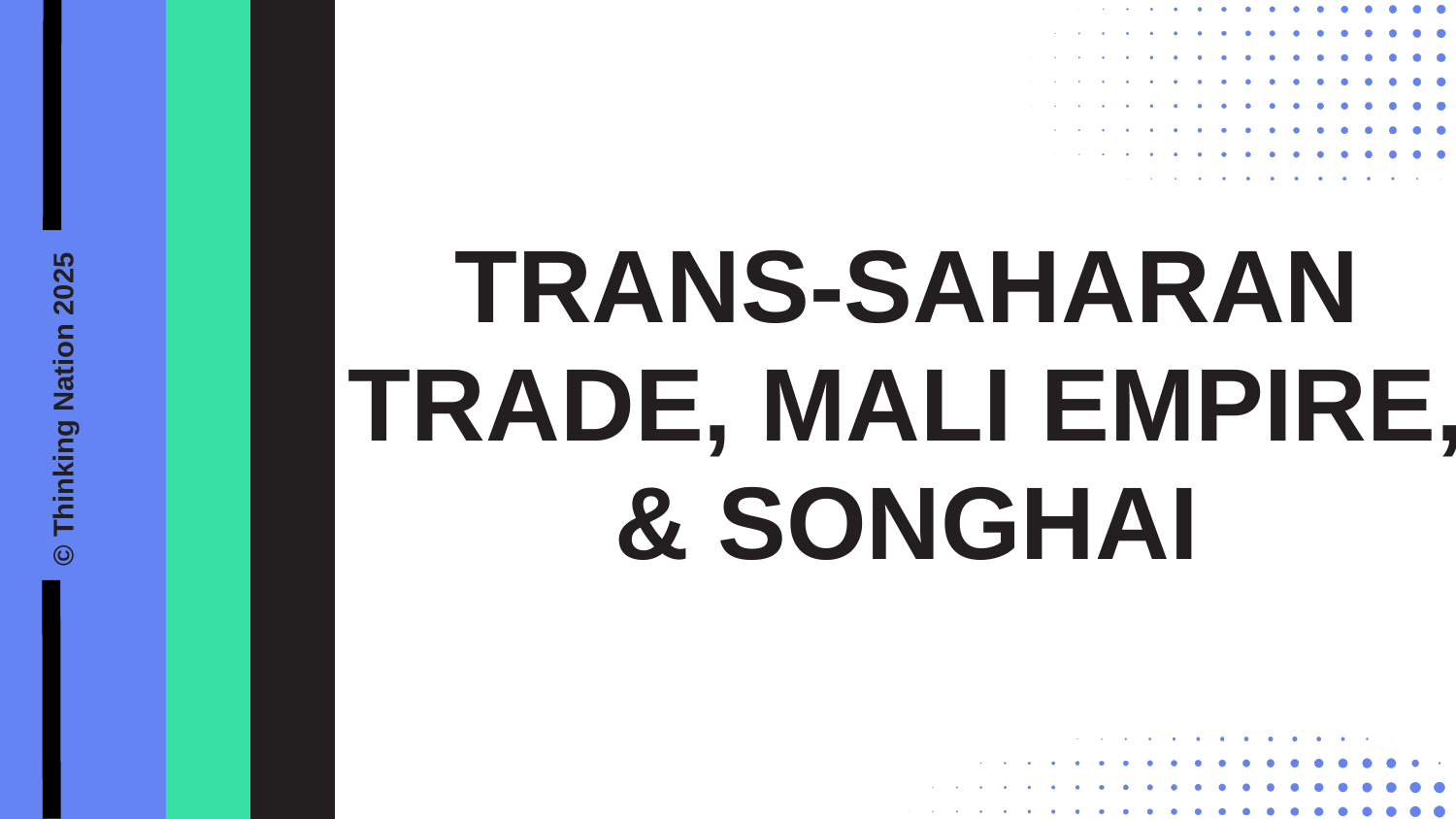

TRANS-SAHARAN TRADE, MALI EMPIRE, & SONGHAI
© Thinking Nation 2025